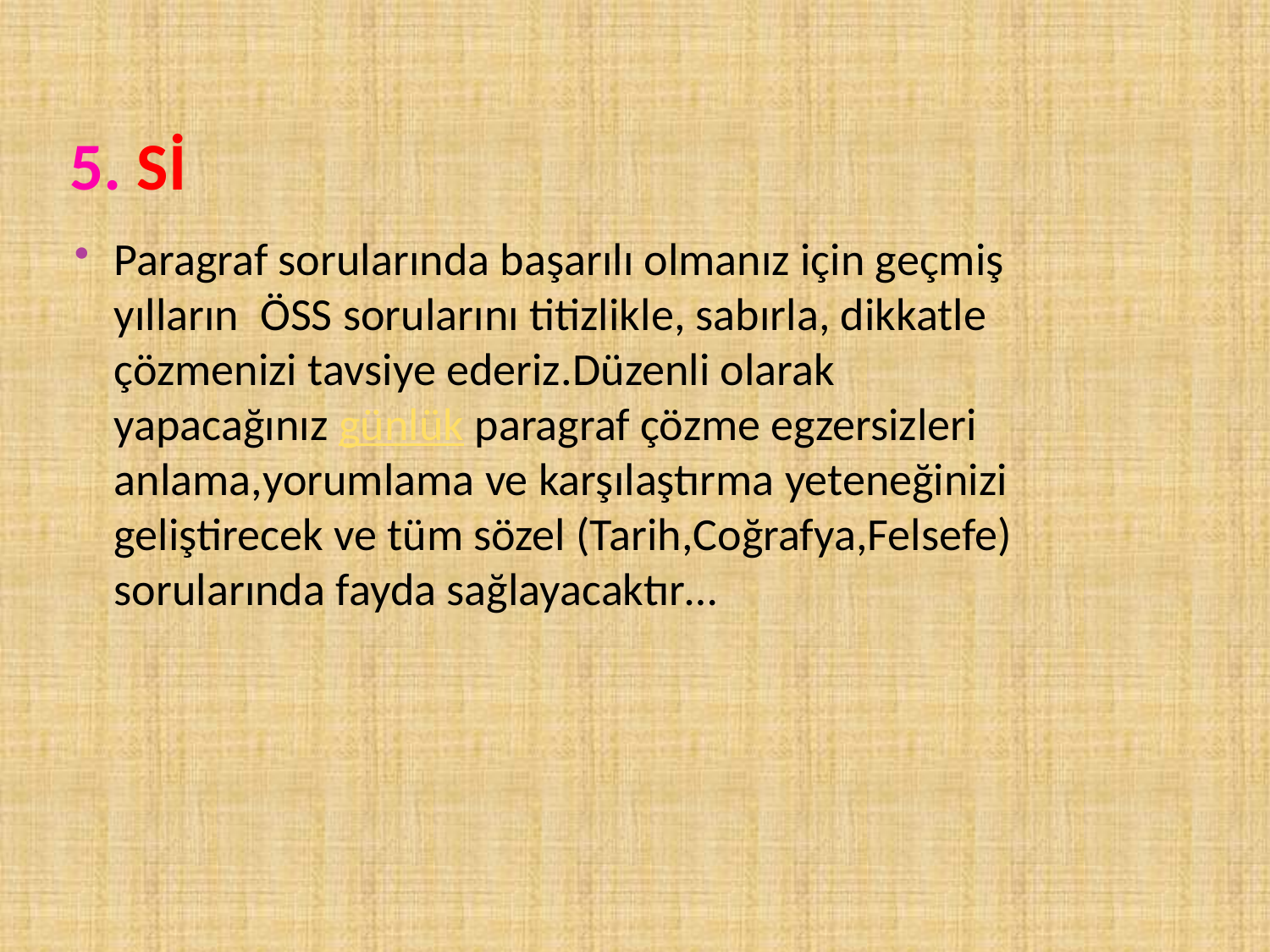

# 5. Sİ
Paragraf sorularında başarılı olmanız için geçmiş yılların  ÖSS sorularını titizlikle, sabırla, dikkatle çözmenizi tavsiye ederiz.Düzenli olarak yapacağınız günlük paragraf çözme egzersizleri anlama,yorumlama ve karşılaştırma yeteneğinizi geliştirecek ve tüm sözel (Tarih,Coğrafya,Felsefe) sorularında fayda sağlayacaktır…